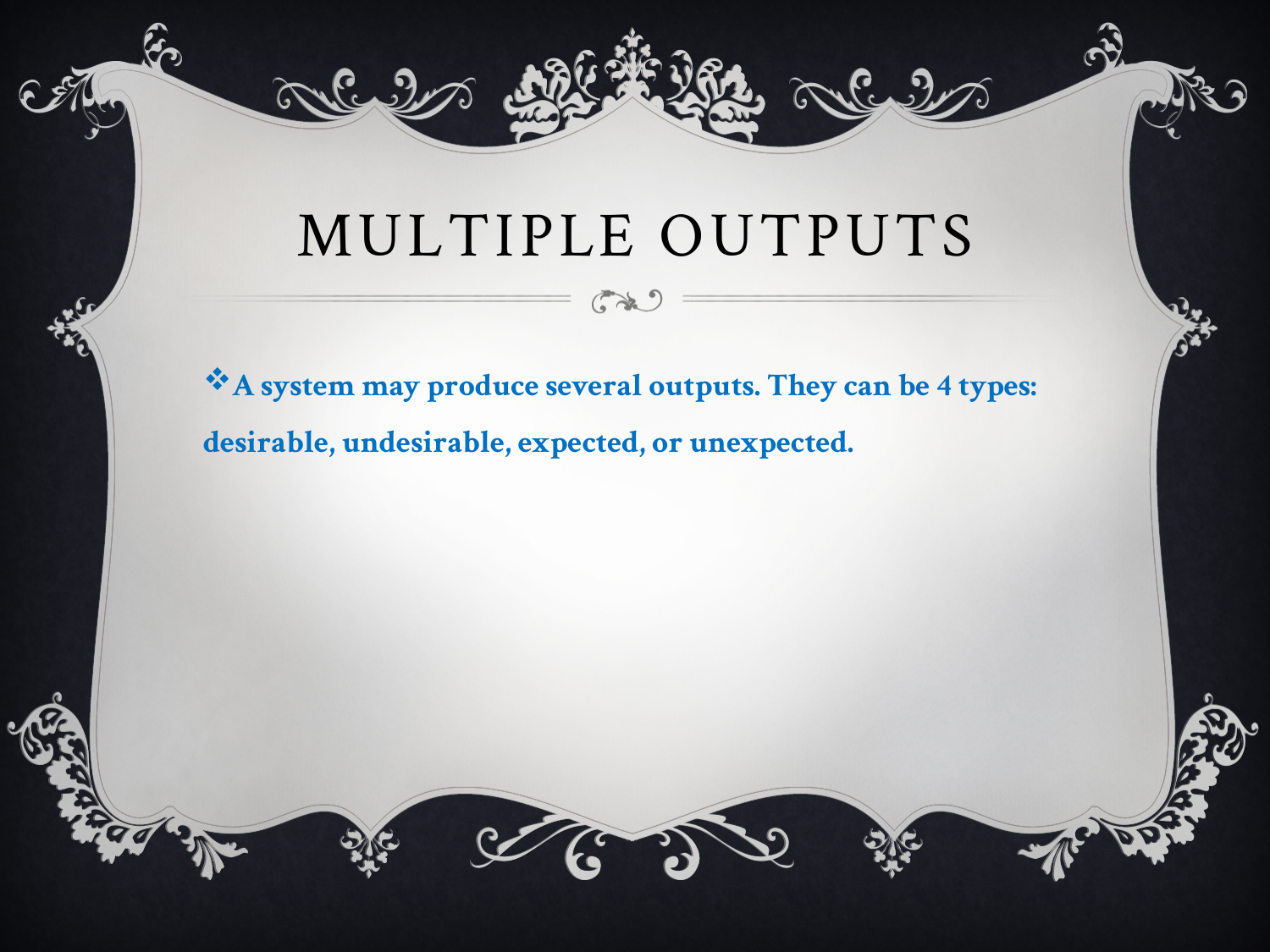

# Multiple outputs
A system may produce several outputs. They can be 4 types: desirable, undesirable, expected, or unexpected.